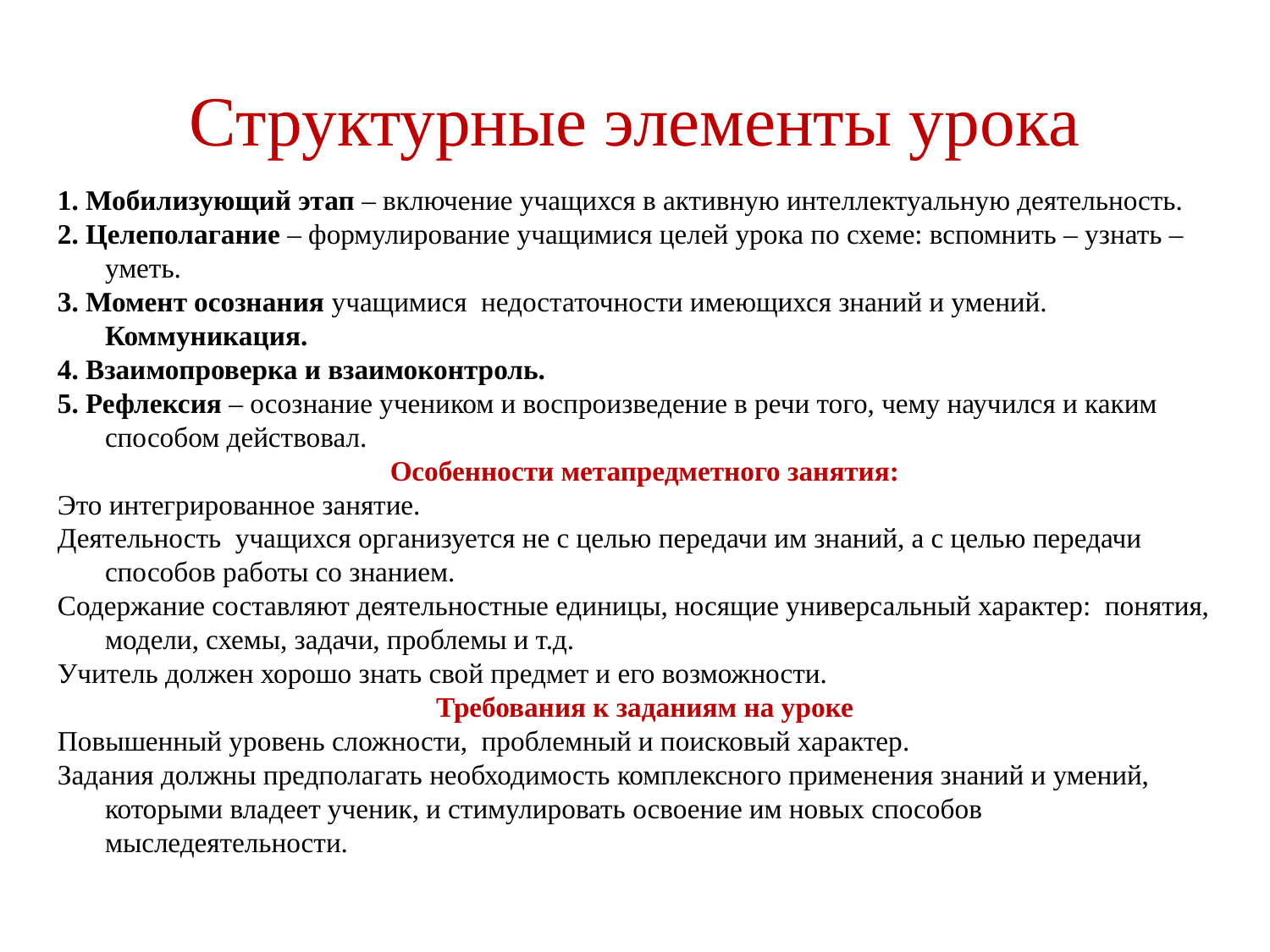

# Структурные элементы урока
1. Мобилизующий этап – включение учащихся в активную интеллектуальную деятельность.
2. Целеполагание – формулирование учащимися целей урока по схеме: вспомнить – узнать – уметь.
3. Момент осознания учащимися  недостаточности имеющихся знаний и умений. Коммуникация.
4. Взаимопроверка и взаимоконтроль.
5. Рефлексия – осознание учеником и воспроизведение в речи того, чему научился и каким способом действовал.
Особенности метапредметного занятия:
Это интегрированное занятие.
Деятельность  учащихся организуется не с целью передачи им знаний, а с целью передачи способов работы со знанием.
Содержание составляют деятельностные единицы, носящие универсальный характер:  понятия, модели, схемы, задачи, проблемы и т.д.
Учитель должен хорошо знать свой предмет и его возможности.
Требования к заданиям на уроке
Повышенный уровень сложности,  проблемный и поисковый характер.
Задания должны предполагать необходимость комплексного применения знаний и умений, которыми владеет ученик, и стимулировать освоение им новых способов  мыследеятельности.